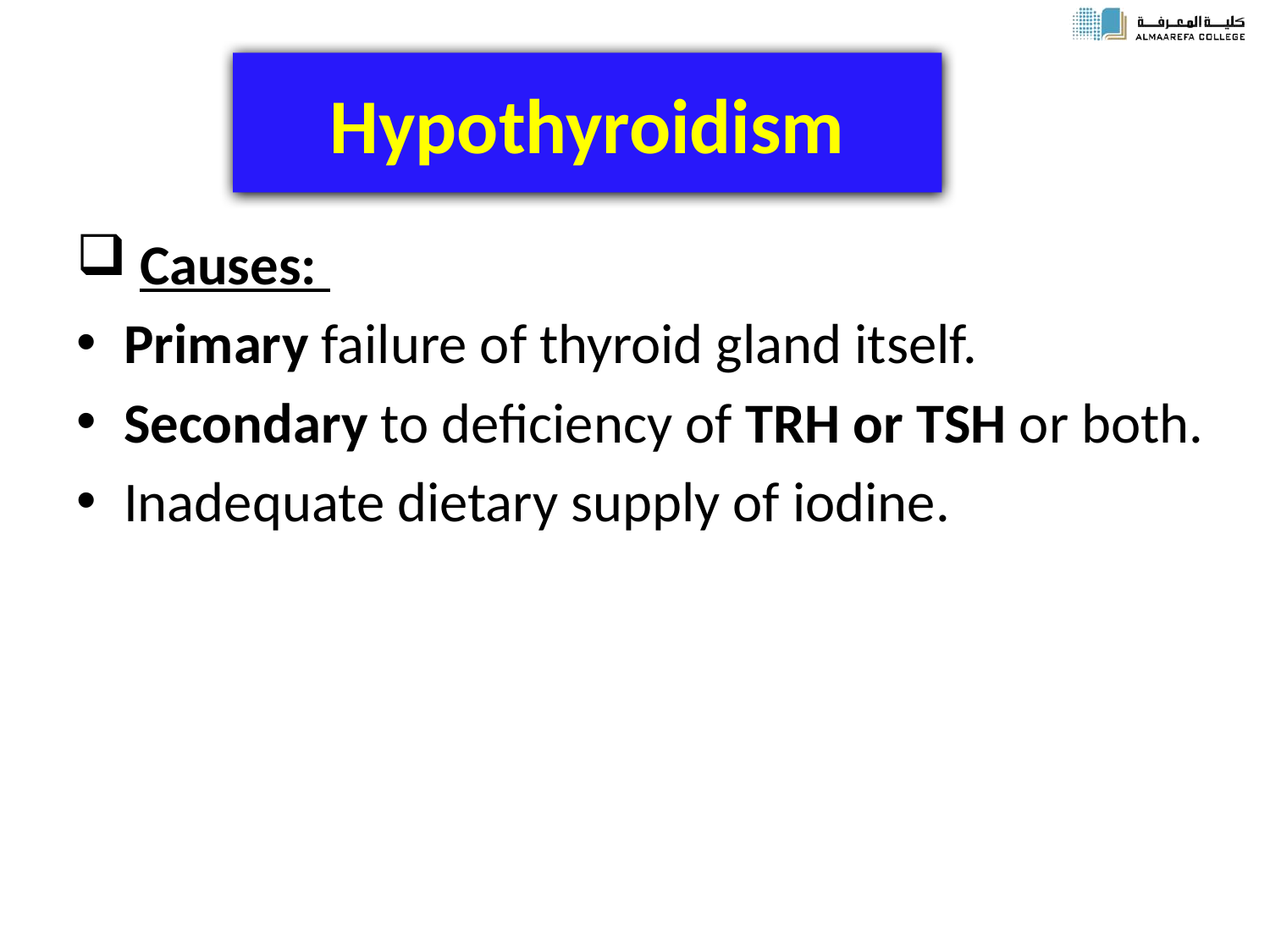

# Hypothyroidism
 Causes:
Primary failure of thyroid gland itself.
Secondary to deficiency of TRH or TSH or both.
Inadequate dietary supply of iodine.